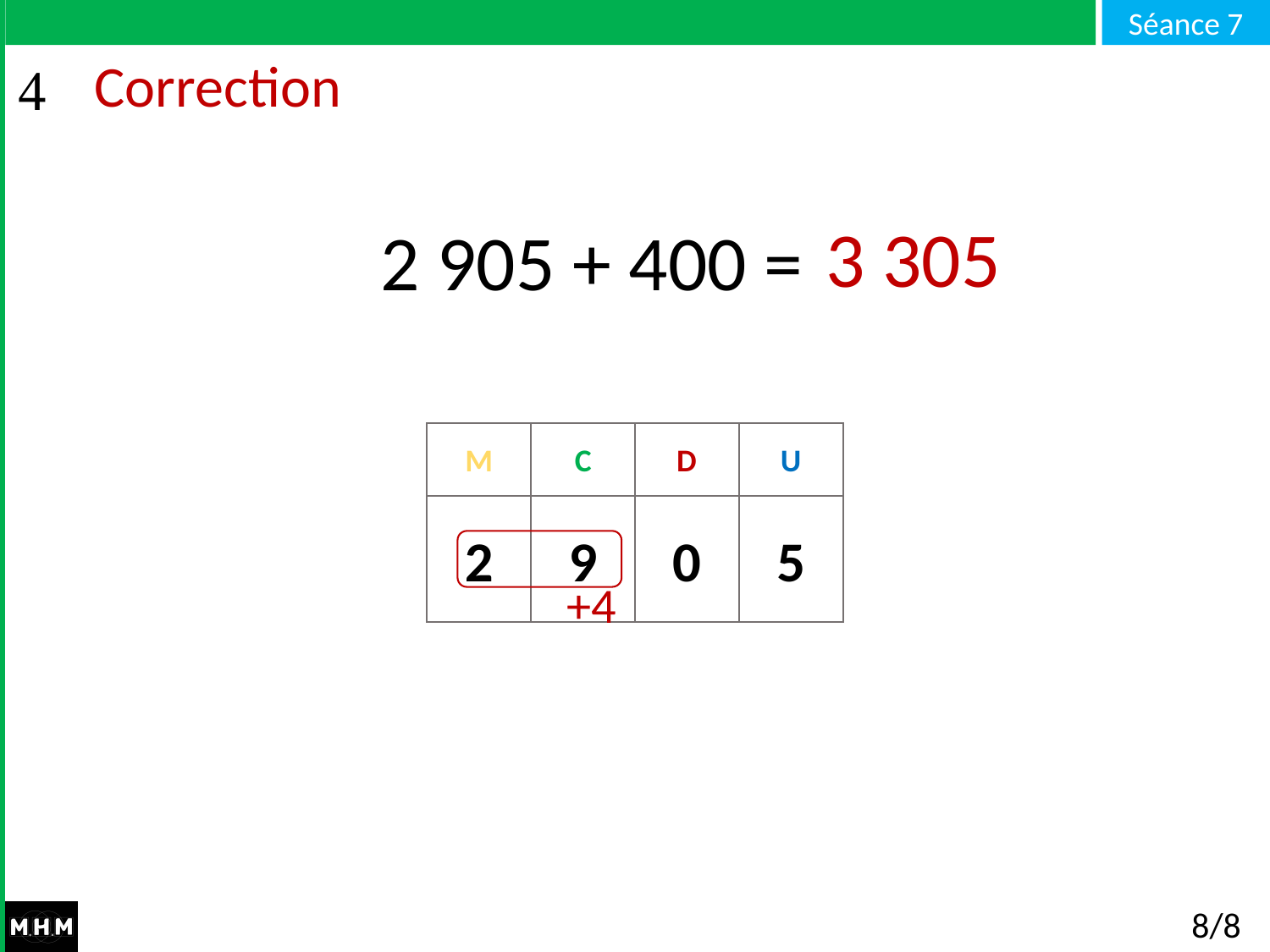

# Correction
3 305
2 905 + 400 =
M
C
D
U
2
9
0
5

+4
8/8